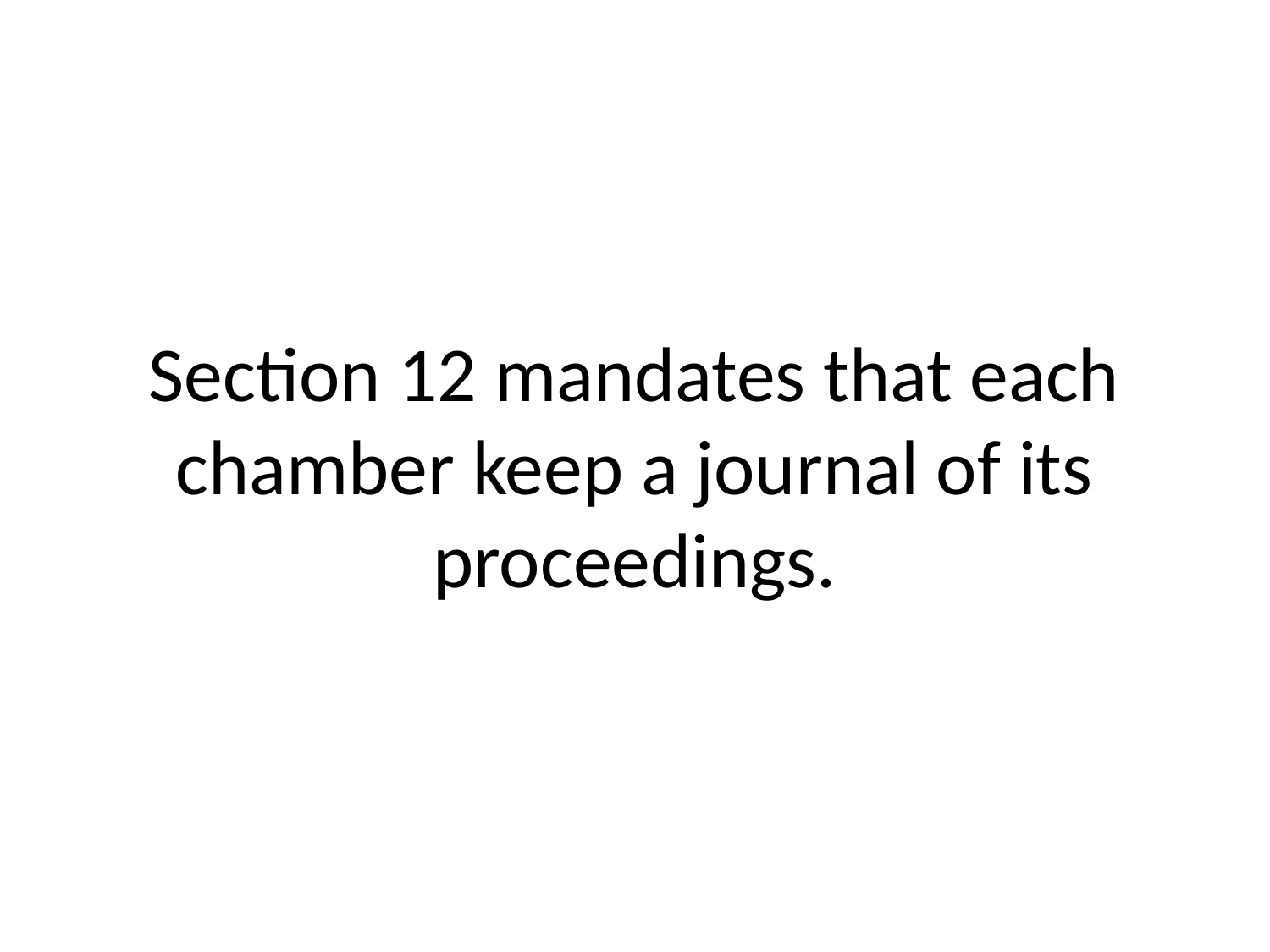

# Section 12 mandates that each chamber keep a journal of its proceedings.